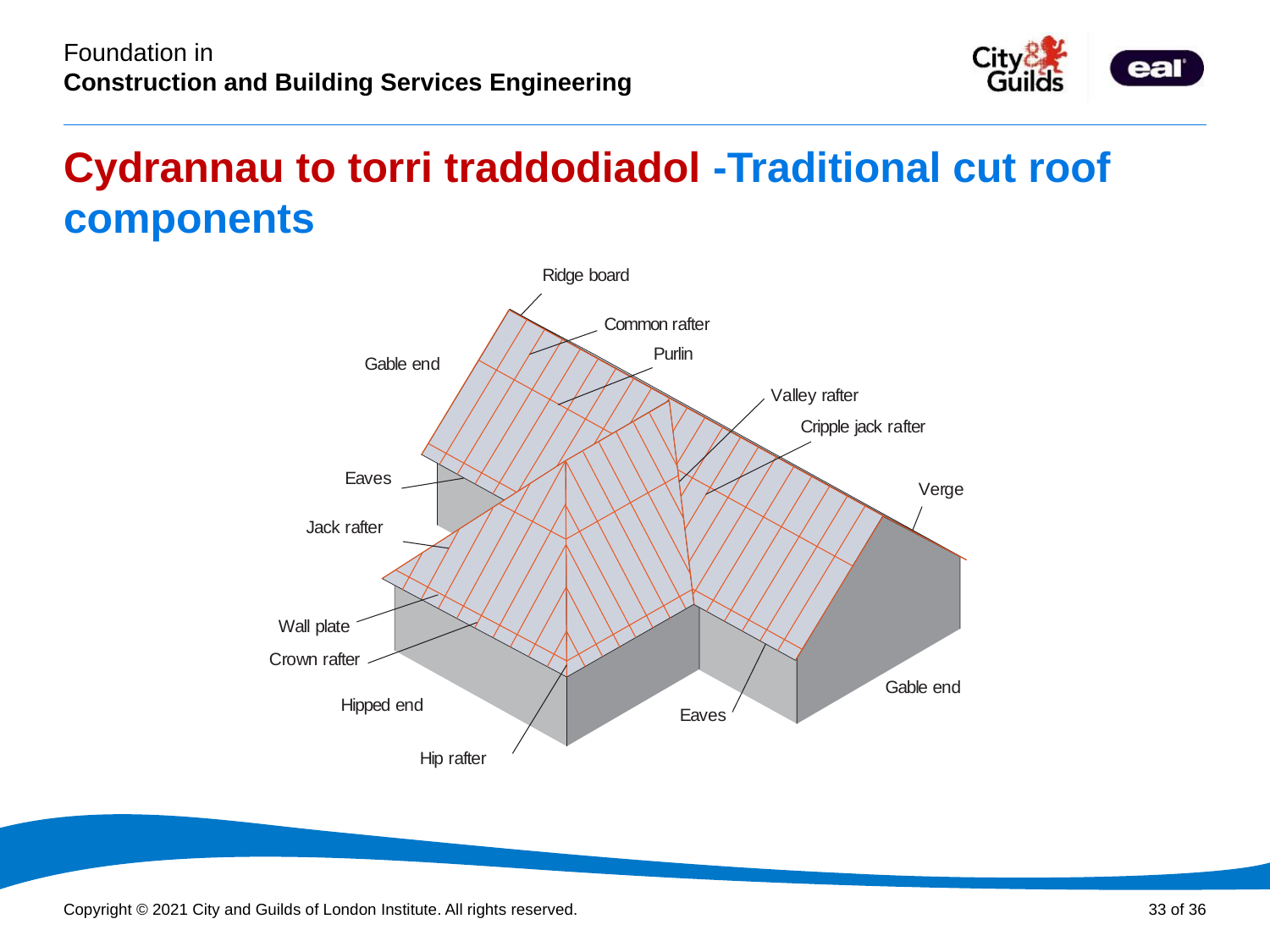

# Cydrannau to torri traddodiadol -Traditional cut roof components
Ridge board
        Common rafter

Purlin
Gable end
Valley rafter
Cripple jack rafter
Eaves
Verge

Jack rafter

Wall plate  Crown rafter
Gable end
Hipped end
Eaves
Hip rafter
LEVEL 2 DIPLOMA IN SITE CARPENTRY AND BENCH JOINERY
305